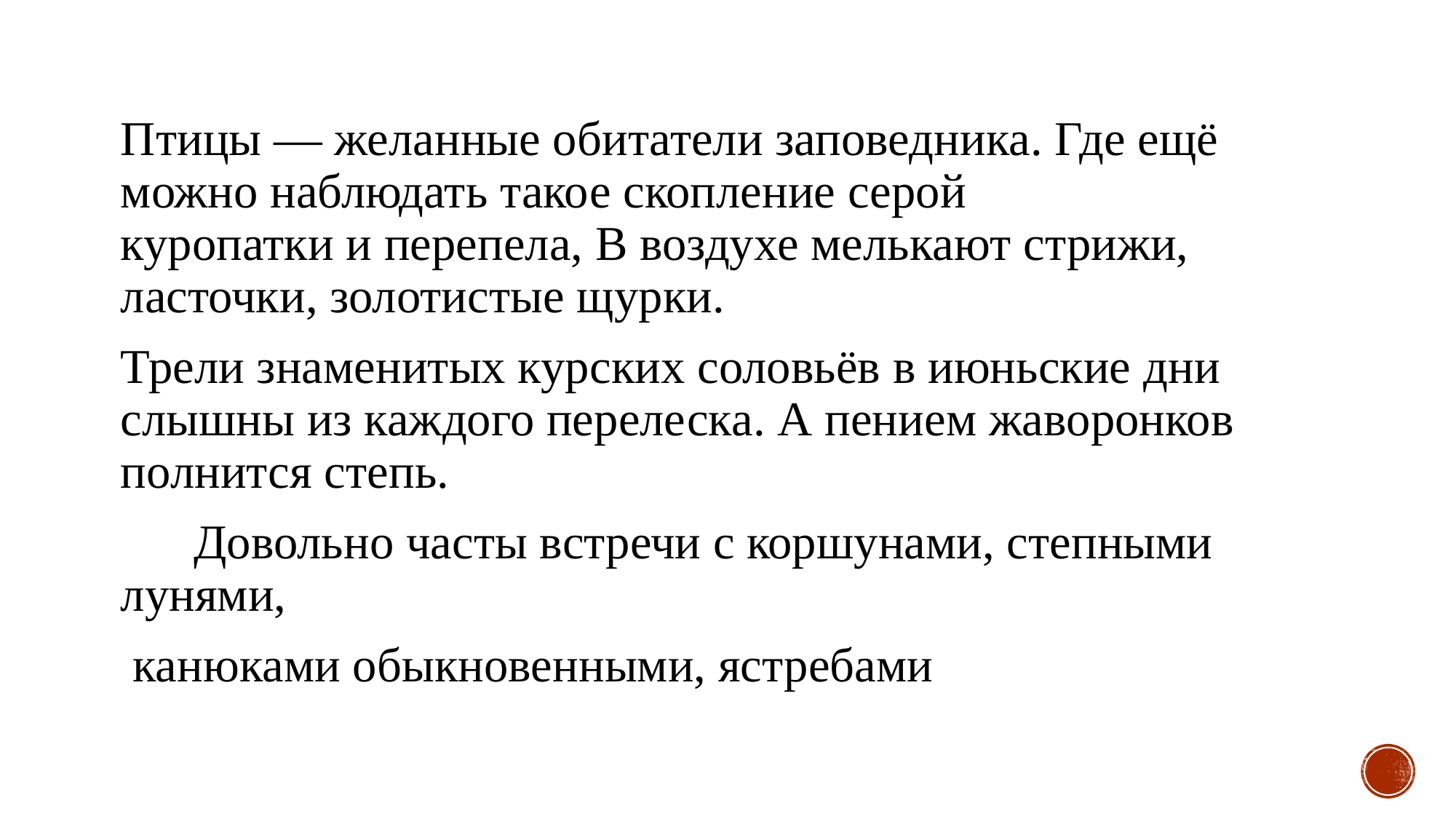

Птицы — желанные обитатели заповедника. Где ещё можно наблюдать такое скопление серой куропатки и перепела, В воздухе мелькают стрижи, ласточки, золотистые щурки.
Трели знаменитых курских соловьёв в июньские дни слышны из каждого перелеска. А пением жаворонков полнится степь.
      Довольно часты встречи с коршунами, степными лунями,
 канюками обыкновенными, ястребами